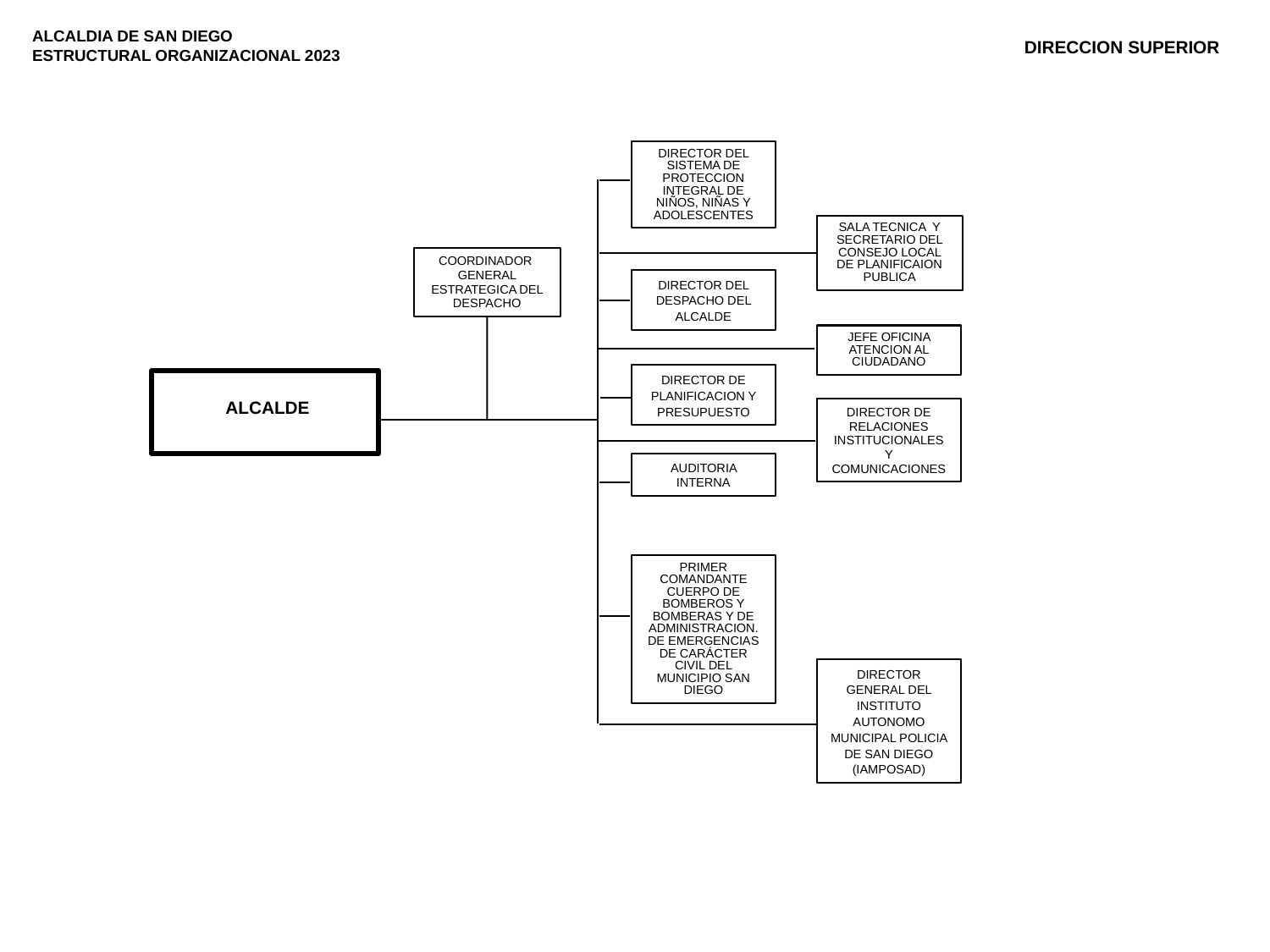

ALCALDIA DE SAN DIEGO
ESTRUCTURAL ORGANIZACIONAL 2023
DIRECCION SUPERIOR
DIRECTOR DEL SISTEMA DE PROTECCION INTEGRAL DE NIÑOS, NIÑAS Y ADOLESCENTES
SALA TECNICA  Y SECRETARIO DEL CONSEJO LOCAL DE PLANIFICAION PUBLICA
COORDINADOR
GENERAL ESTRATEGICA DEL DESPACHO
DIRECTOR DEL DESPACHO DEL ALCALDE
JEFE OFICINA ATENCION AL CIUDADANO
DIRECTOR DE PLANIFICACION Y PRESUPUESTO

ALCALDE
DIRECTOR DE RELACIONES INSTITUCIONALES Y COMUNICACIONES
AUDITORIA INTERNA
PRIMER COMANDANTE CUERPO DE BOMBEROS Y BOMBERAS Y DE ADMINISTRACION. DE EMERGENCIAS DE CARÁCTER CIVIL DEL MUNICIPIO SAN DIEGO
DIRECTOR GENERAL DEL INSTITUTO AUTONOMO MUNICIPAL POLICIA DE SAN DIEGO (IAMPOSAD)